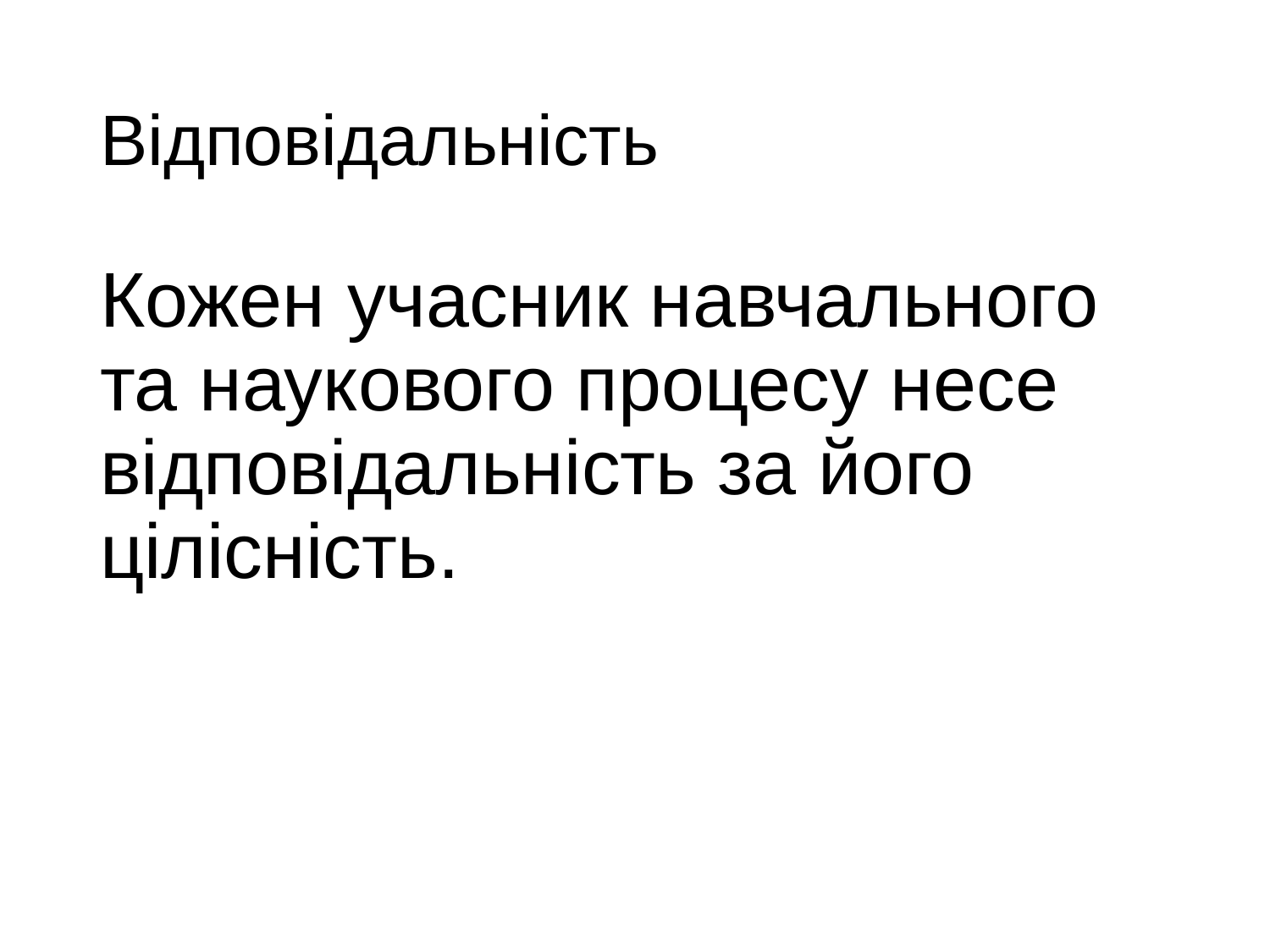

# Відповідальність
Кожен учасник навчального та наукового процесу несе відповідальність за його цілісність.